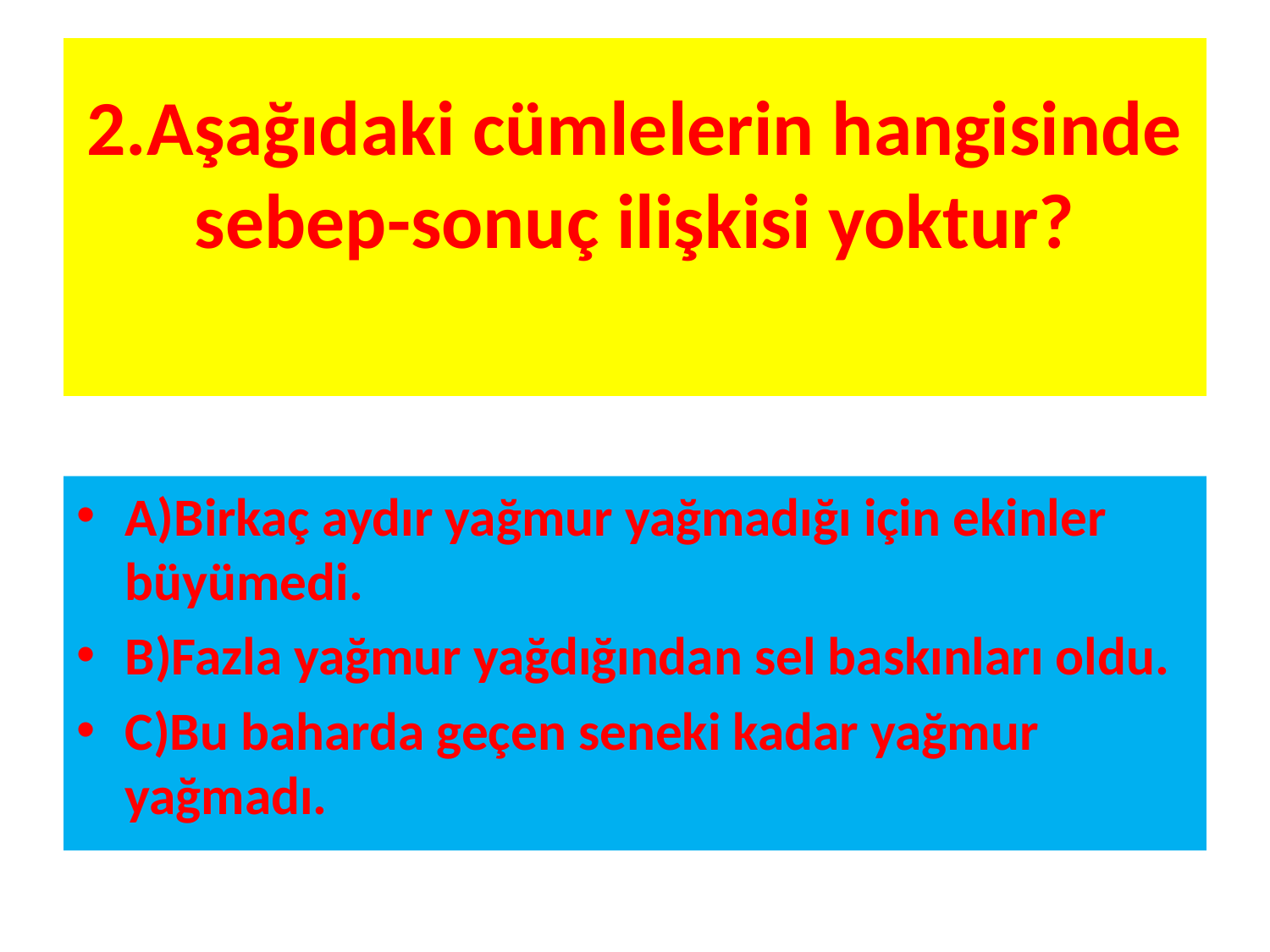

# 2.Aşağıdaki cümlelerin hangisinde sebep-sonuç ilişkisi yoktur?
A)Birkaç aydır yağmur yağmadığı için ekinler büyümedi.
B)Fazla yağmur yağdığından sel baskınları oldu.
C)Bu baharda geçen seneki kadar yağmur yağmadı.